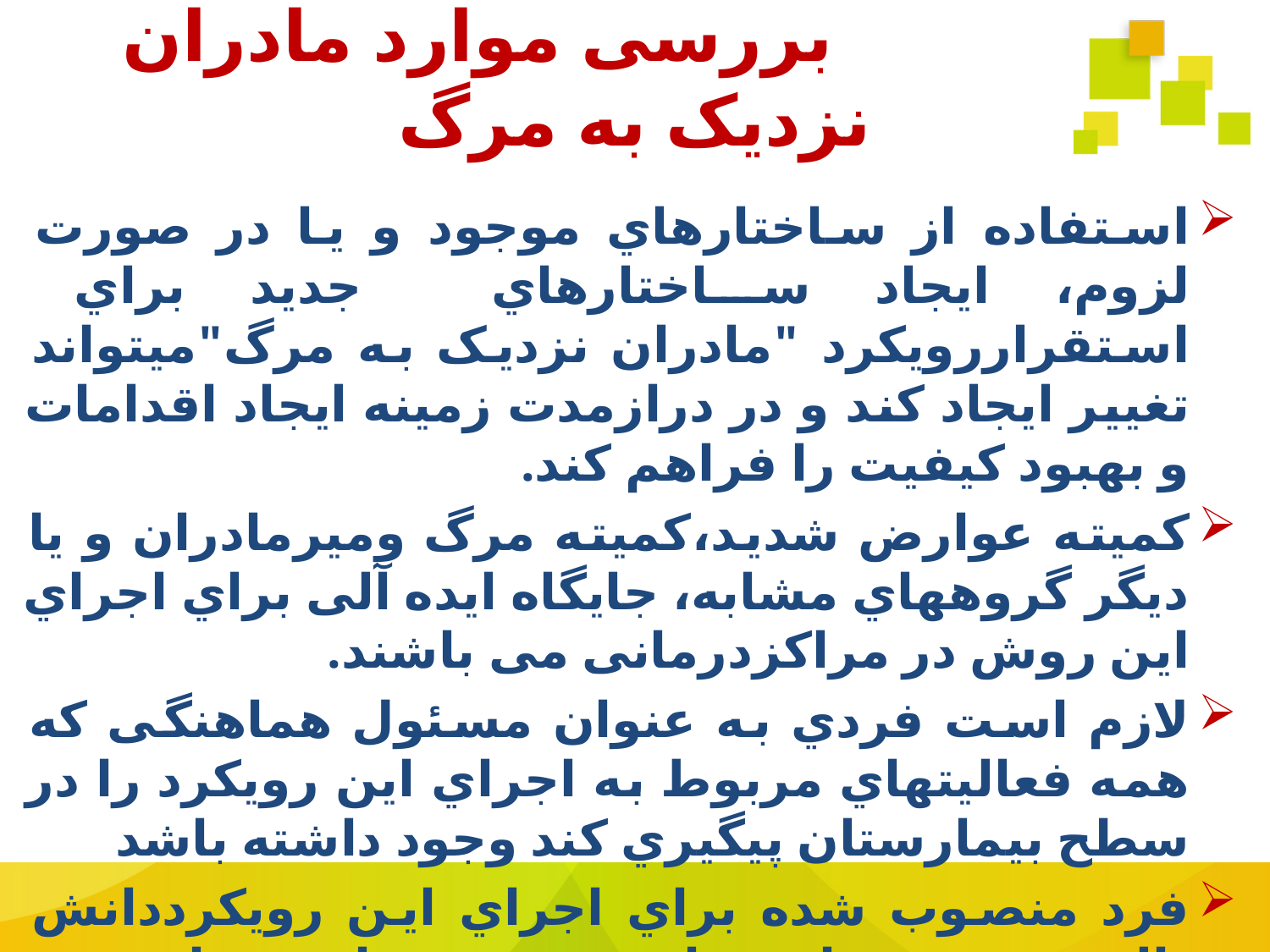

# بررسی موارد مادران نزدیک به مرگ
استفاده از ساختارهاي موجود و یا در صورت لزوم، ایجاد ساختارهاي  جدید براي استقراررویکرد "مادران نزدیک به مرگ"میتواند تغییر ایجاد کند و در درازمدت زمینه ایجاد اقدامات و بهبود کیفیت را فراهم کند.
کمیته عوارض شدید،کمیته مرگ ومیرمادران و یا دیگر گروههاي مشابه، جایگاه ایده آلی براي اجراي این روش در مراکزدرمانی می باشند.
لازم است فردي به عنوان مسئول هماهنگی که همه فعالیتهاي مربوط به اجراي این رویکرد را در سطح بیمارستان پیگیري کند وجود داشته باشد
فرد منصوب شده براي اجراي این رویکرددانش بالینی خوبی از عوارض شدید مادري داشته و همچنین باید ظرفیت رهبري و ایجاد انگیزش در   کارکنان بیمارستان را براي تغییر روش داشته باشد.